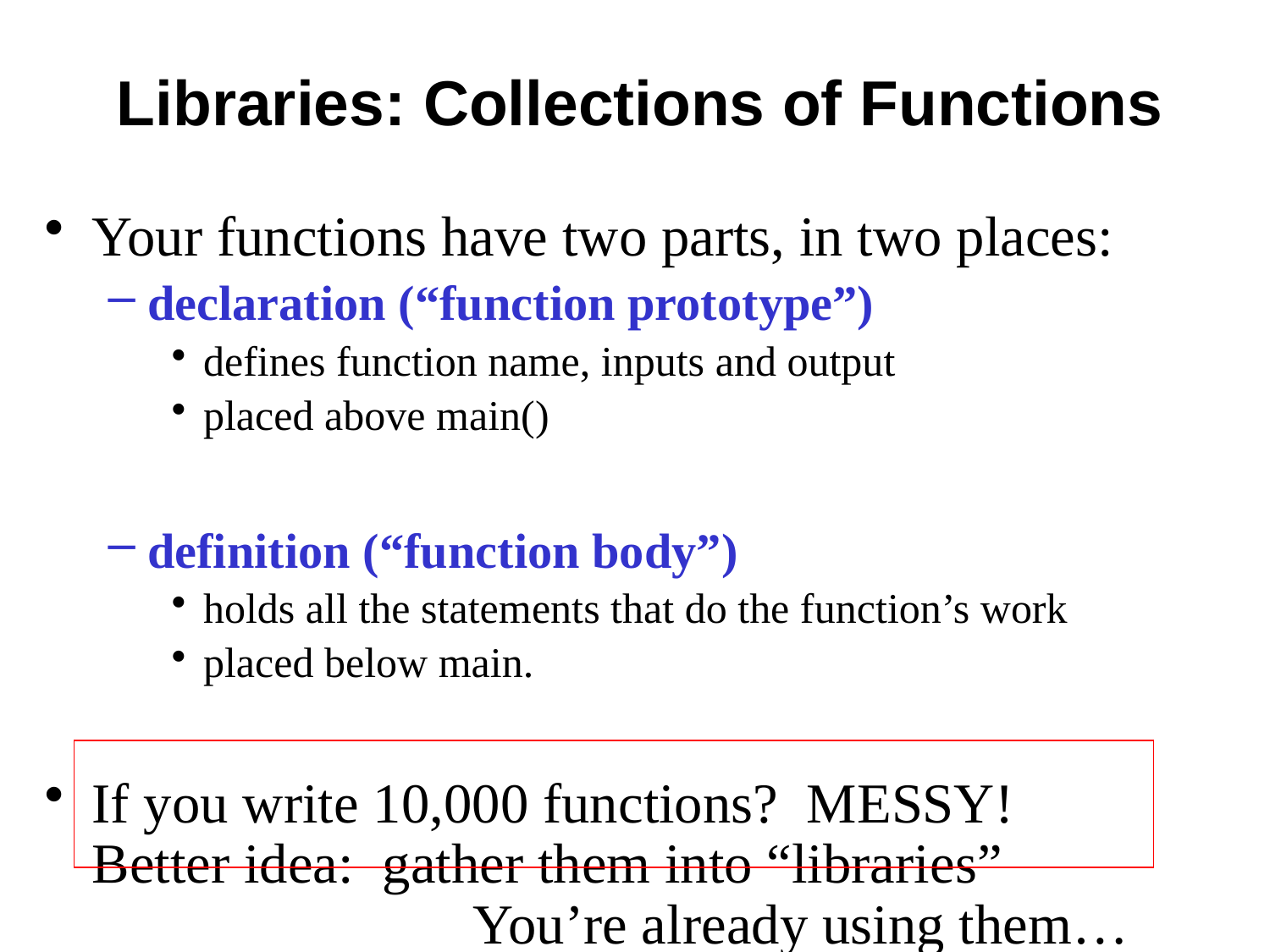

# Libraries: Collections of Functions
Your functions have two parts, in two places:
declaration (“function prototype”)
defines function name, inputs and output
placed above main()

definition (“function body”)
holds all the statements that do the function’s work
placed below main.

If you write 10,000 functions?  MESSY!
Better idea:  gather them into “libraries”
			You’re already using them…